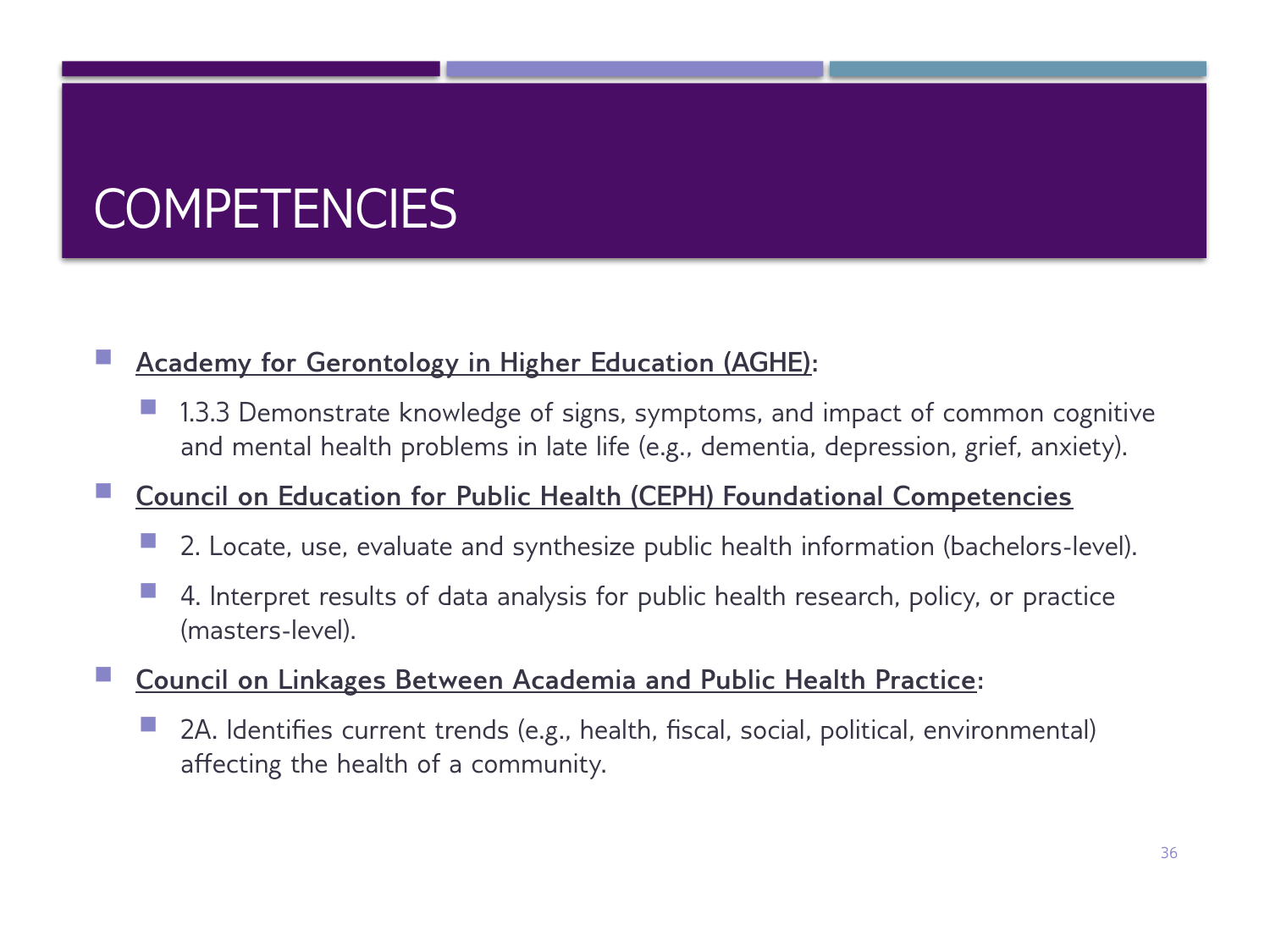

# COMPETENCIes
Academy for Gerontology in Higher Education (AGHE):
1.3.3 Demonstrate knowledge of signs, symptoms, and impact of common cognitive and mental health problems in late life (e.g., dementia, depression, grief, anxiety).
Council on Education for Public Health (CEPH) Foundational Competencies
2. Locate, use, evaluate and synthesize public health information (bachelors-level).
4. Interpret results of data analysis for public health research, policy, or practice (masters-level).
Council on Linkages Between Academia and Public Health Practice:
2A. Identifies current trends (e.g., health, fiscal, social, political, environmental) affecting the health of a community.
36